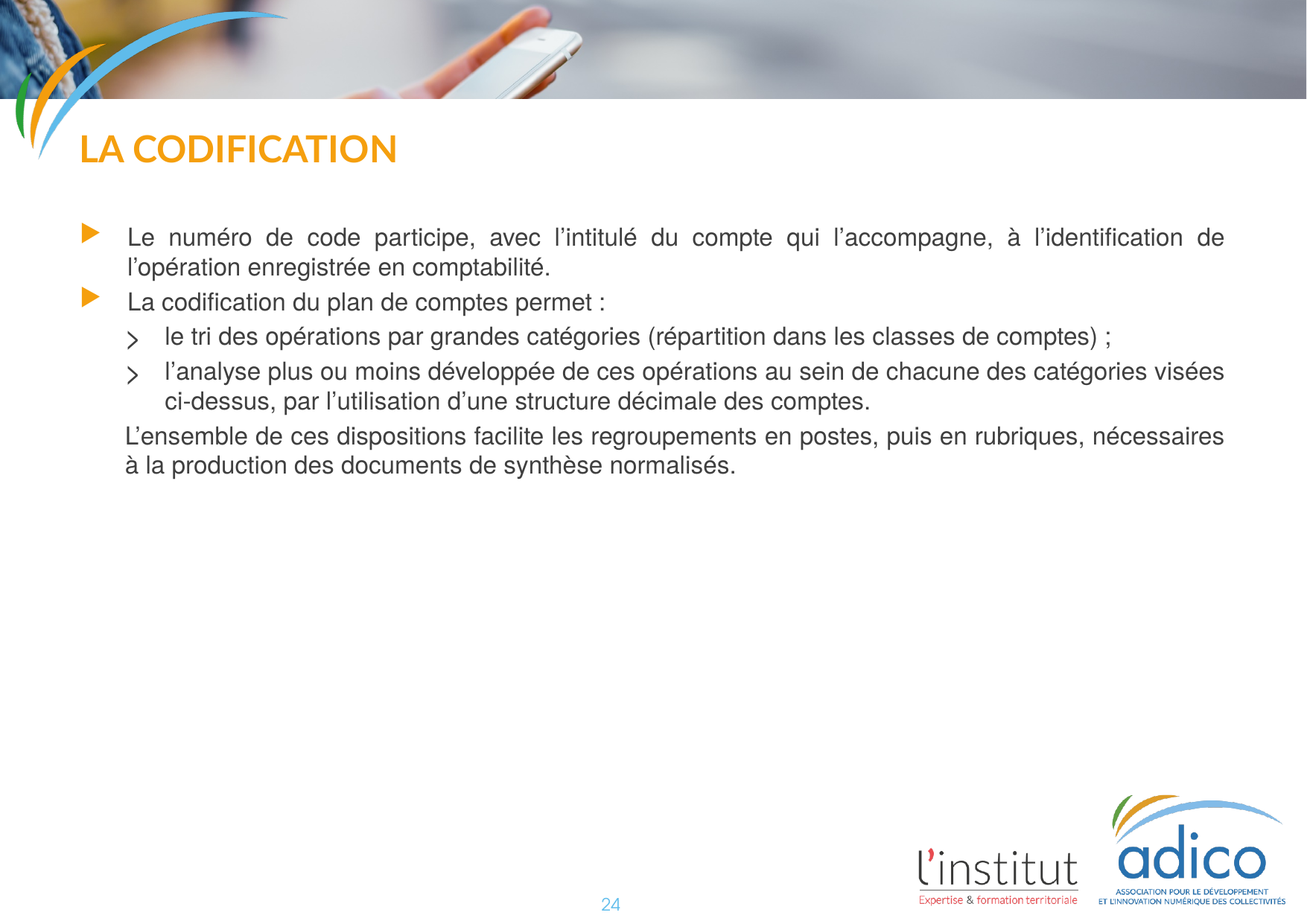

# La codification
Le numéro de code participe, avec l’intitulé du compte qui l’accompagne, à l’identification de l’opération enregistrée en comptabilité.
La codification du plan de comptes permet :
le tri des opérations par grandes catégories (répartition dans les classes de comptes) ;
l’analyse plus ou moins développée de ces opérations au sein de chacune des catégories visées ci-dessus, par l’utilisation d’une structure décimale des comptes.
L’ensemble de ces dispositions facilite les regroupements en postes, puis en rubriques, nécessaires à la production des documents de synthèse normalisés.